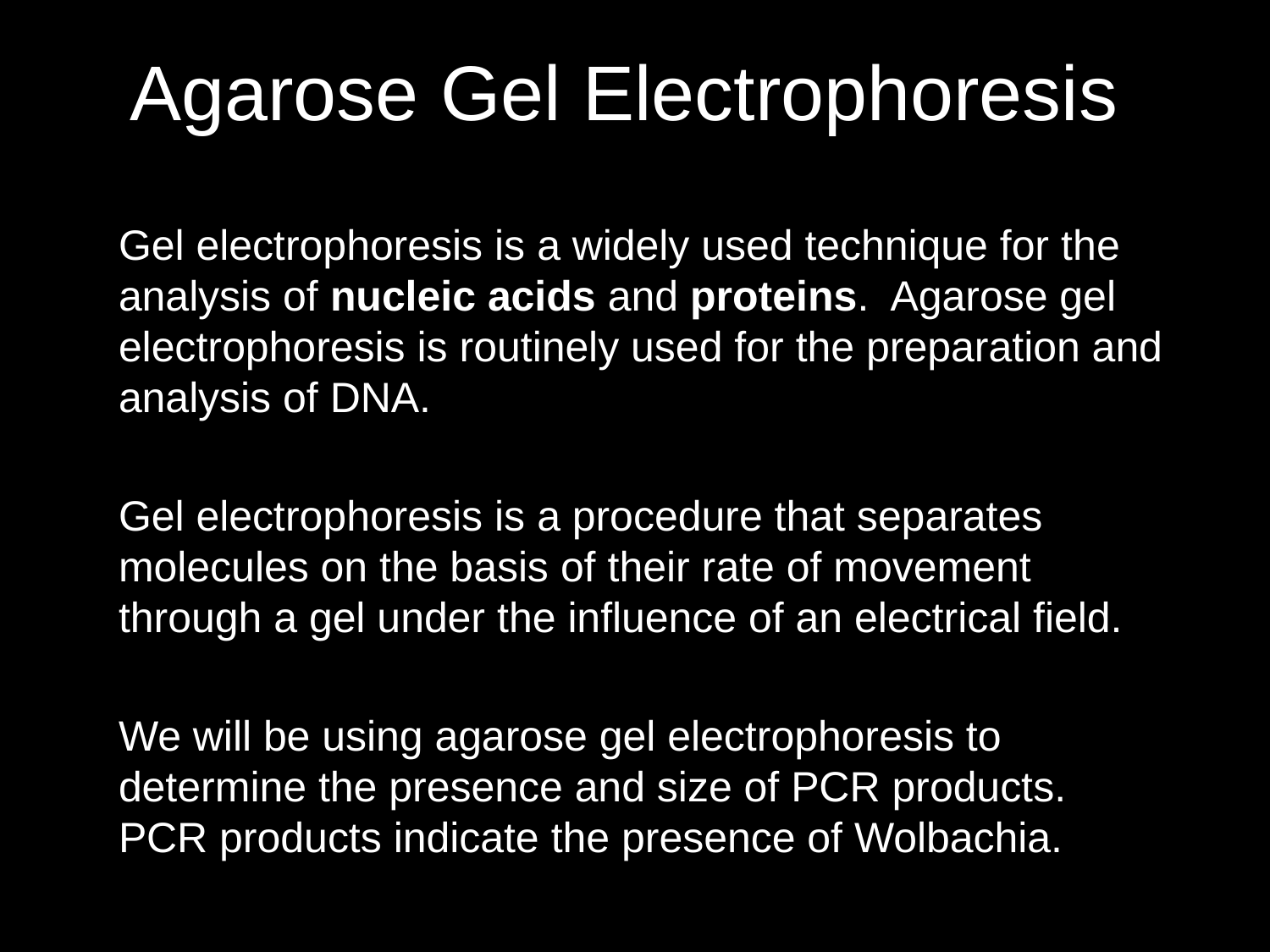

# Agarose Gel Electrophoresis
Gel electrophoresis is a widely used technique for the analysis of nucleic acids and proteins.  Agarose gel electrophoresis is routinely used for the preparation and analysis of DNA.

Gel electrophoresis is a procedure that separates molecules on the basis of their rate of movement through a gel under the influence of an electrical field.

We will be using agarose gel electrophoresis to determine the presence and size of PCR products.  PCR products indicate the presence of Wolbachia.